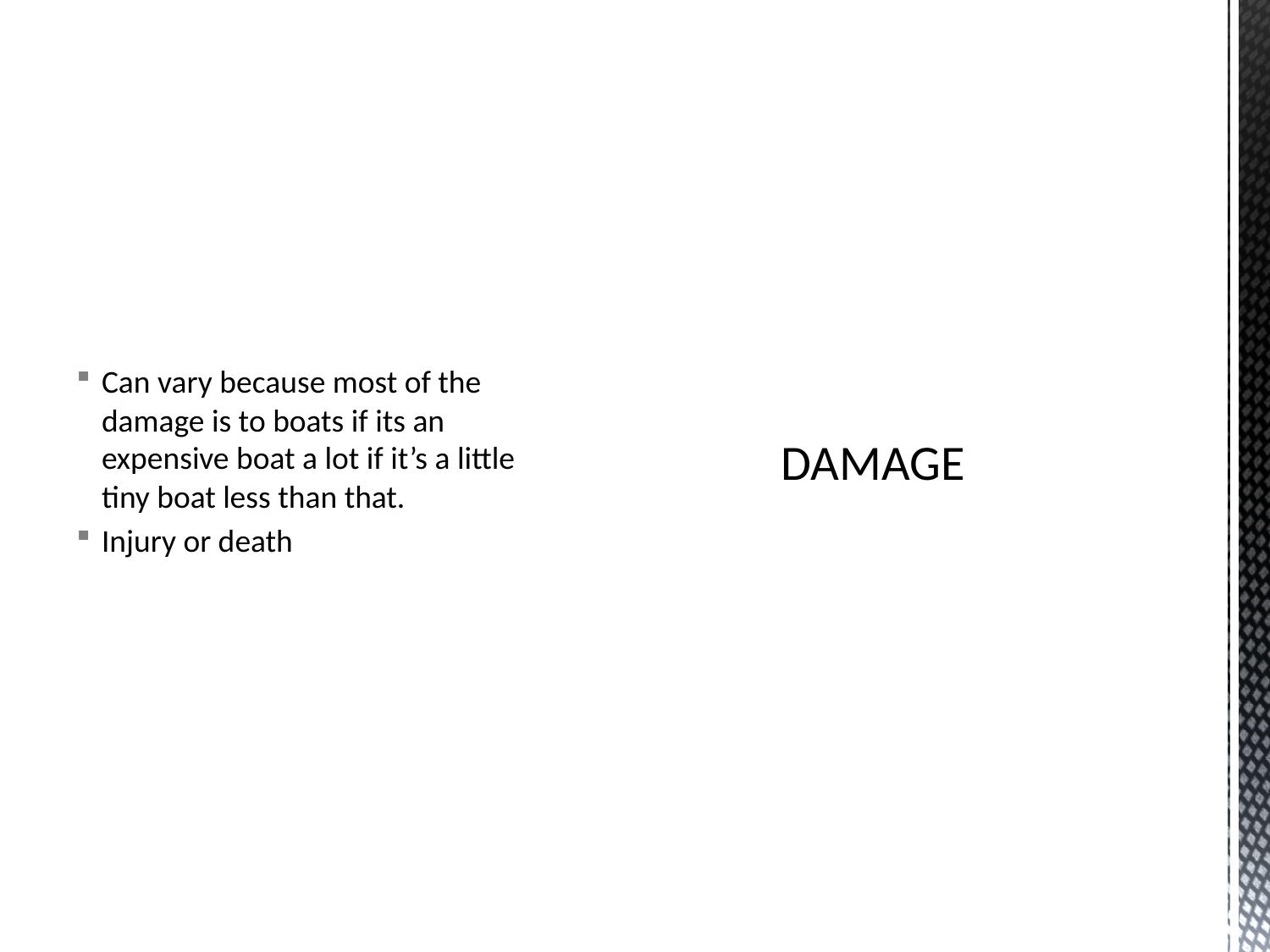

Can vary because most of the damage is to boats if its an expensive boat a lot if it’s a little tiny boat less than that.
Injury or death
# DAMAGE